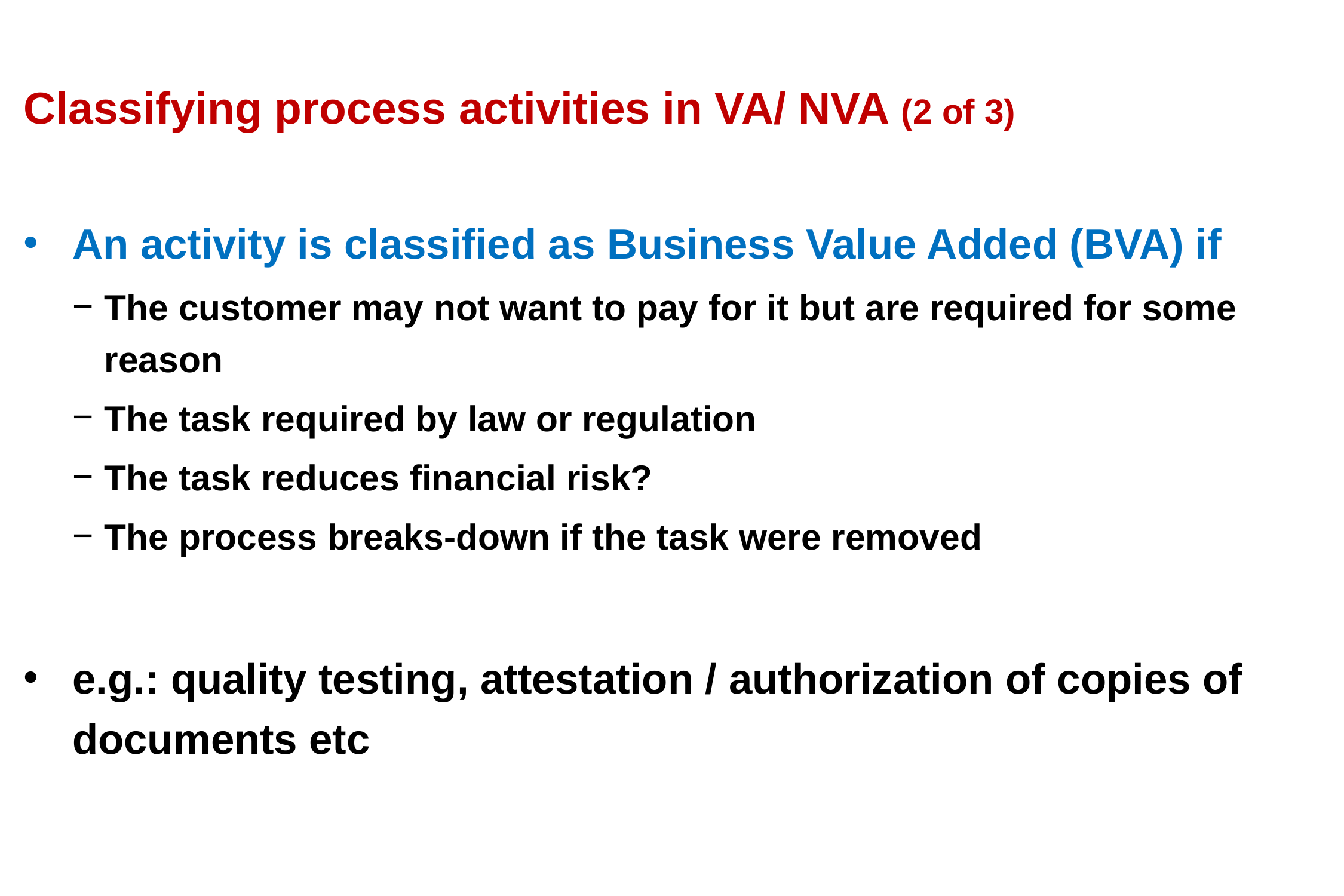

# Classifying process activities in VA/ NVA (2 of 3)
An activity is classified as Business Value Added (BVA) if
The customer may not want to pay for it but are required for some reason
The task required by law or regulation
The task reduces financial risk?
The process breaks-down if the task were removed

e.g.: quality testing, attestation / authorization of copies of documents etc